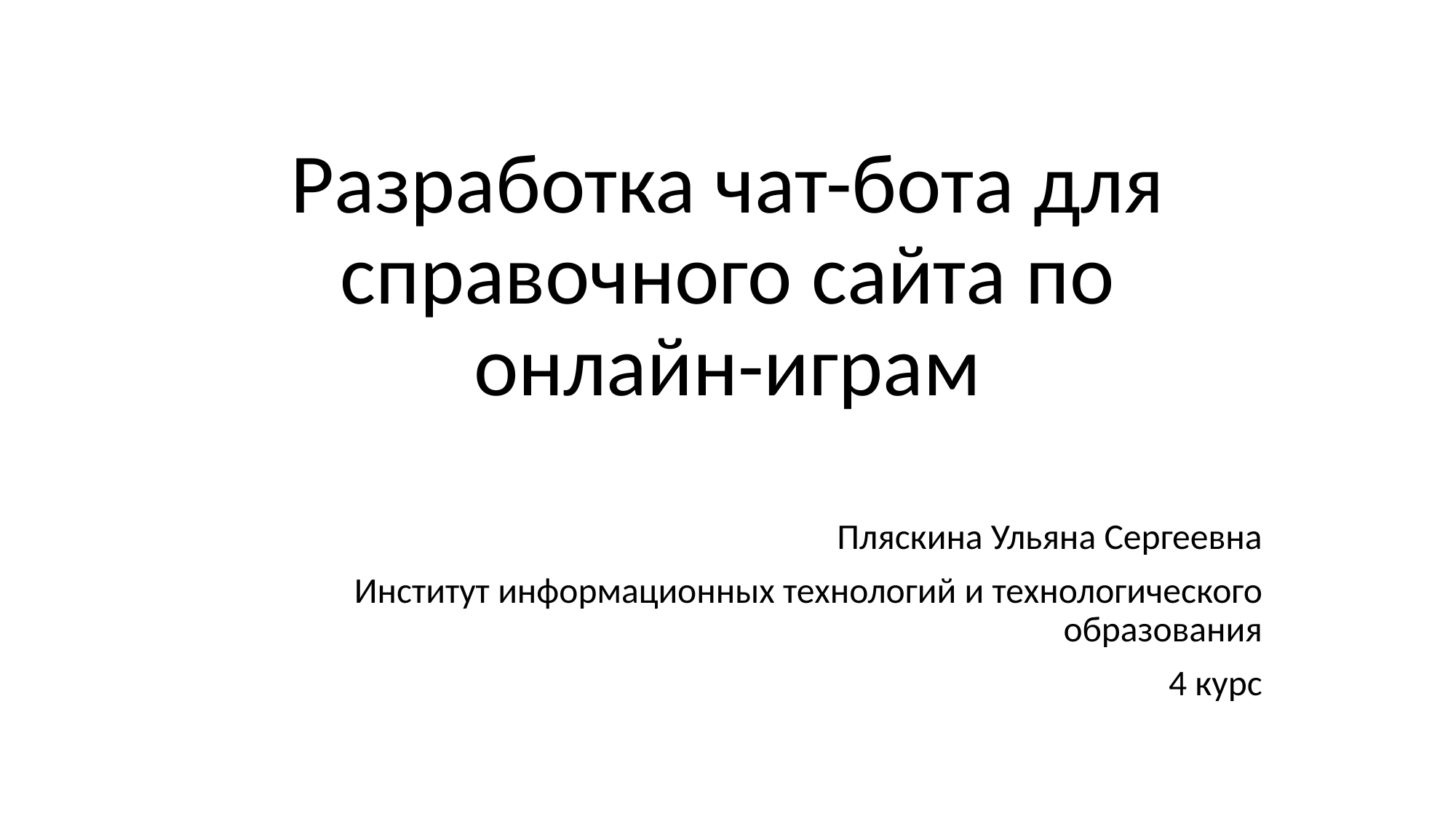

# Разработка чат-бота для справочного сайта по онлайн-играм
Пляскина Ульяна Сергеевна
Институт информационных технологий и технологического образования
4 курс